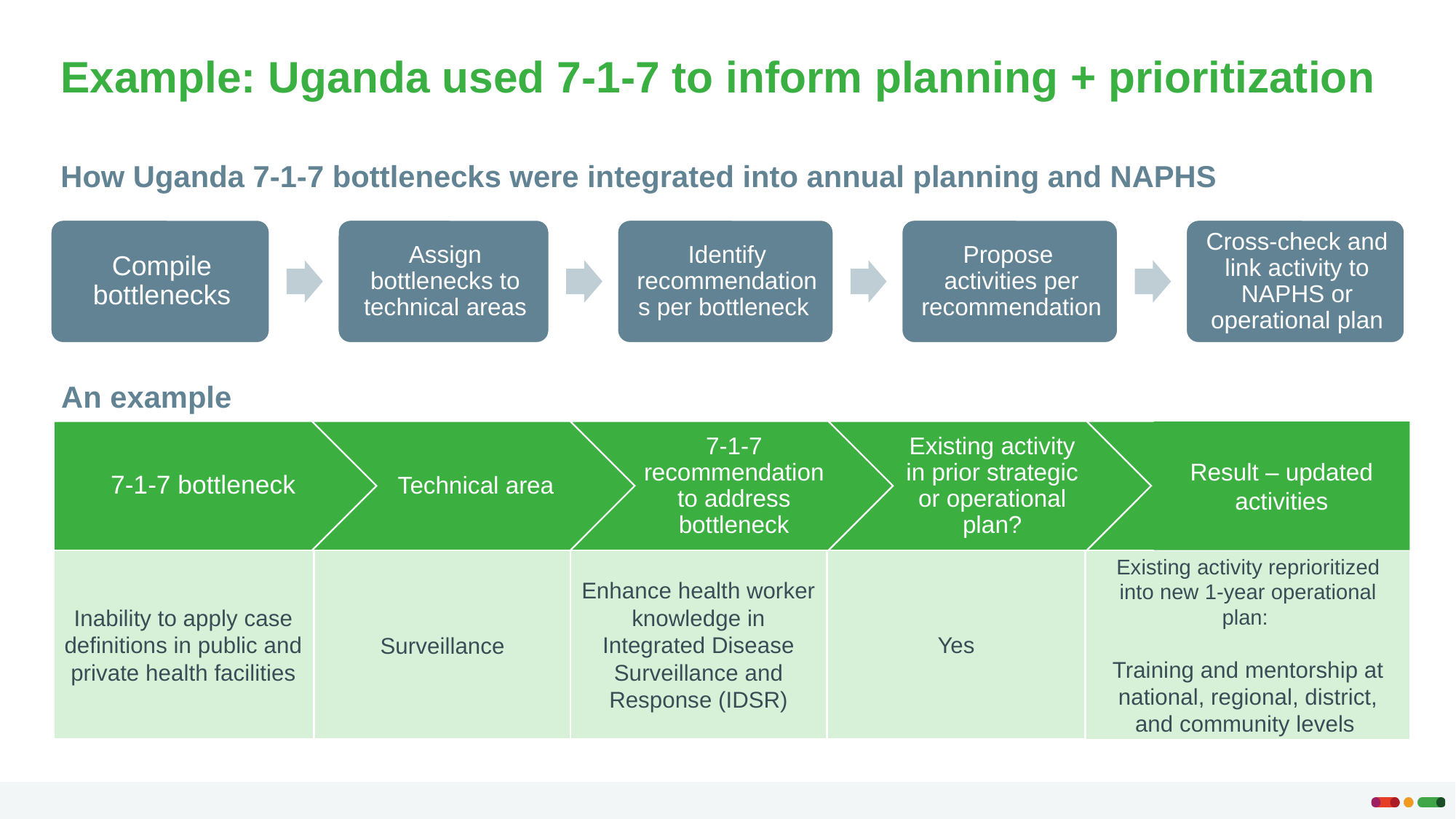

# Example: Uganda used 7-1-7 to inform planning + prioritization
How Uganda 7-1-7 bottlenecks were integrated into annual planning and NAPHS
Compile bottlenecks

Assign bottlenecks to technical areas

Identify recommendations per bottleneck

Propose  activities per recommendation

Cross-check and link activity to NAPHS or operational plan
7-1-7 bottleneck
Technical area
7-1-7 recommendation to address bottleneck
Existing activity in prior strategic or operational plan?

Result – updated activities
Enhance health worker knowledge in Integrated Disease Surveillance and Response (IDSR)
Yes
Inability to apply case definitions in public and private health facilities
Surveillance
Existing activity reprioritized into new 1-year operational plan:

Training and mentorship at national, regional, district, and community levels
An example